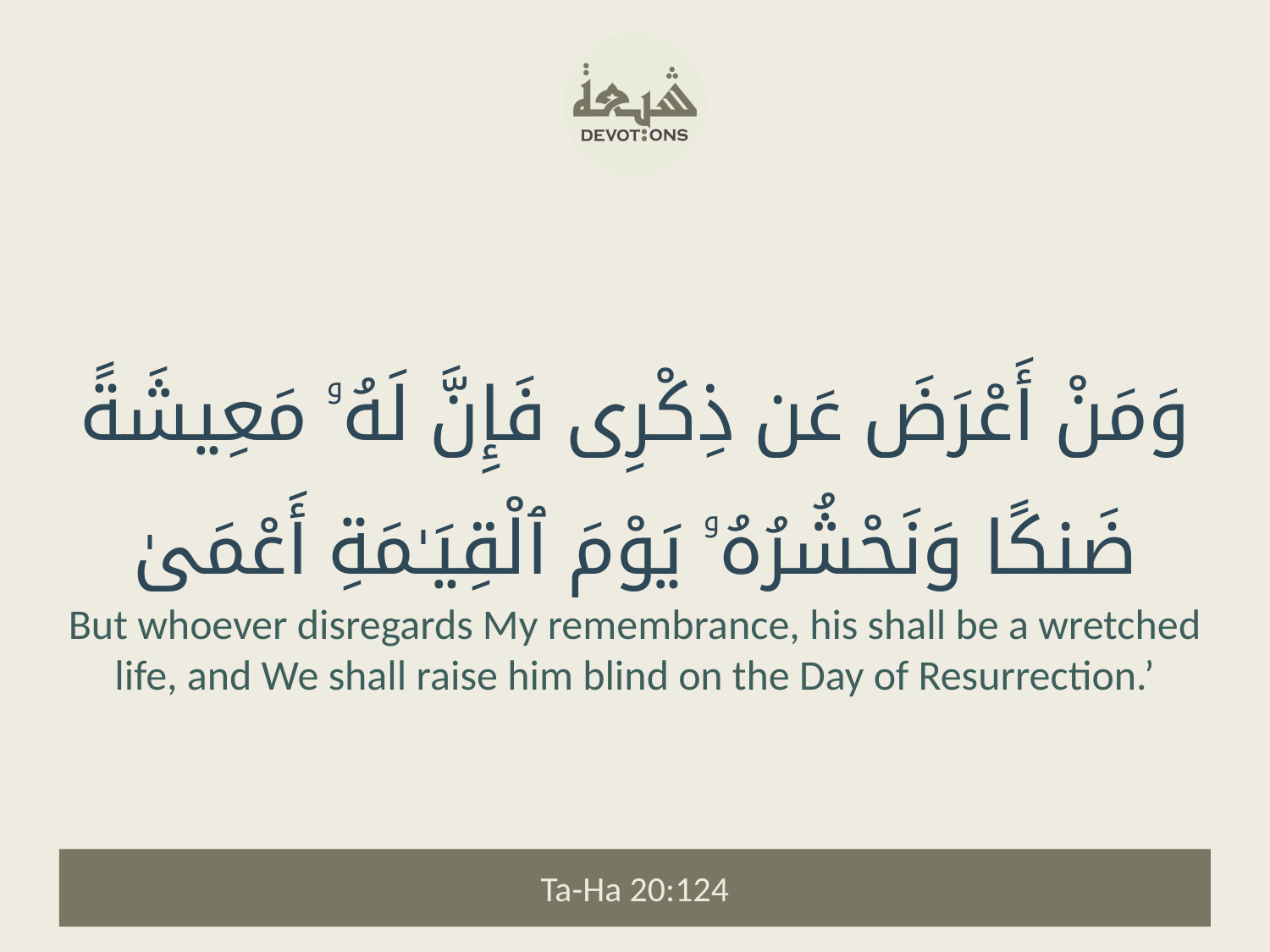

وَمَنْ أَعْرَضَ عَن ذِكْرِى فَإِنَّ لَهُۥ مَعِيشَةً ضَنكًا وَنَحْشُرُهُۥ يَوْمَ ٱلْقِيَـٰمَةِ أَعْمَىٰ
But whoever disregards My remembrance, his shall be a wretched life, and We shall raise him blind on the Day of Resurrection.’
Ta-Ha 20:124